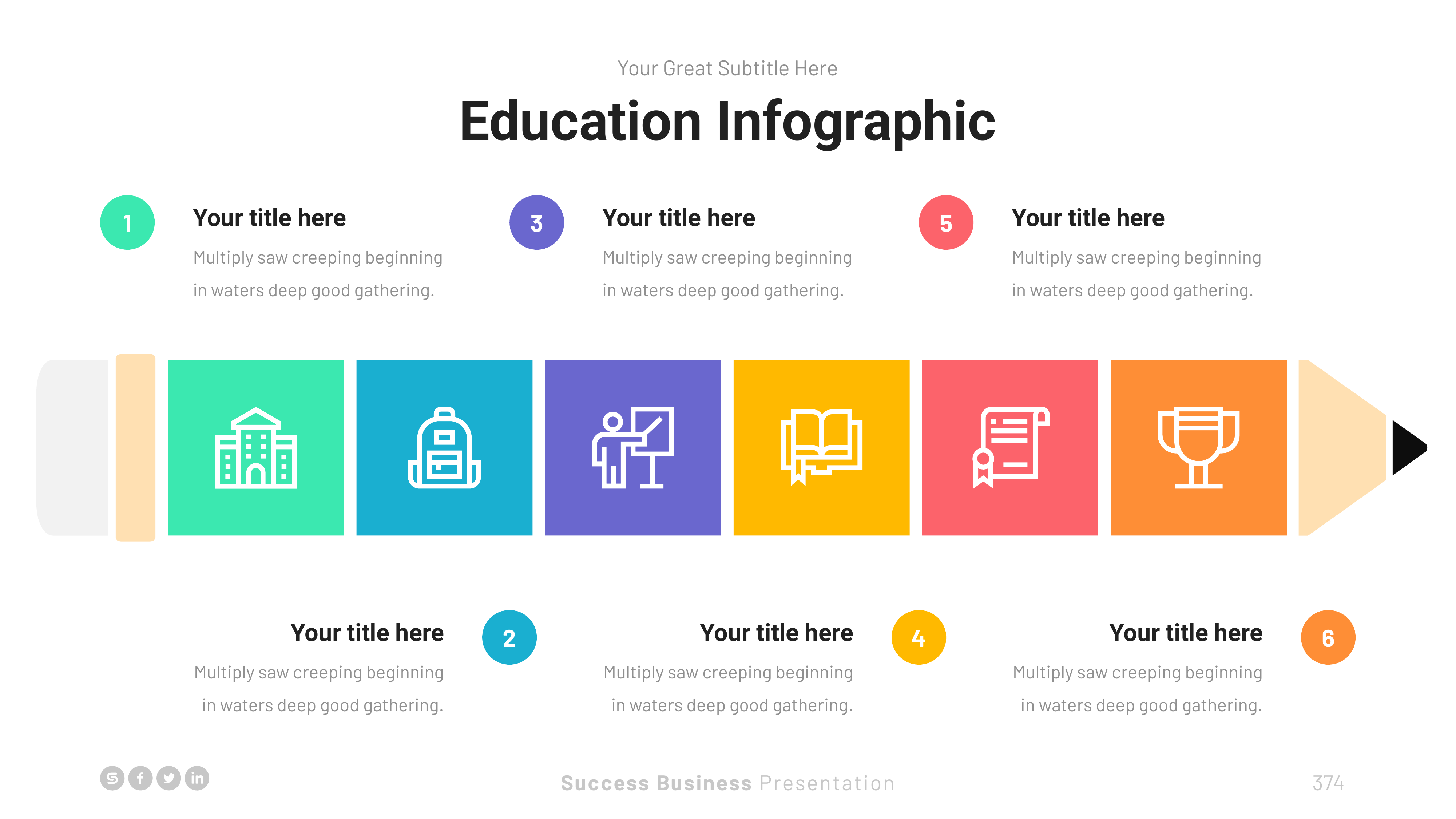

Your Great Subtitle Here
Education Infographic
Your title here
Multiply saw creeping beginning in waters deep good gathering.
Your title here
Multiply saw creeping beginning in waters deep good gathering.
Your title here
Multiply saw creeping beginning in waters deep good gathering.
1
3
5

Your title here
Multiply saw creeping beginning in waters deep good gathering.
Your title here
Multiply saw creeping beginning in waters deep good gathering.
Your title here
Multiply saw creeping beginning in waters deep good gathering.
2
4
6